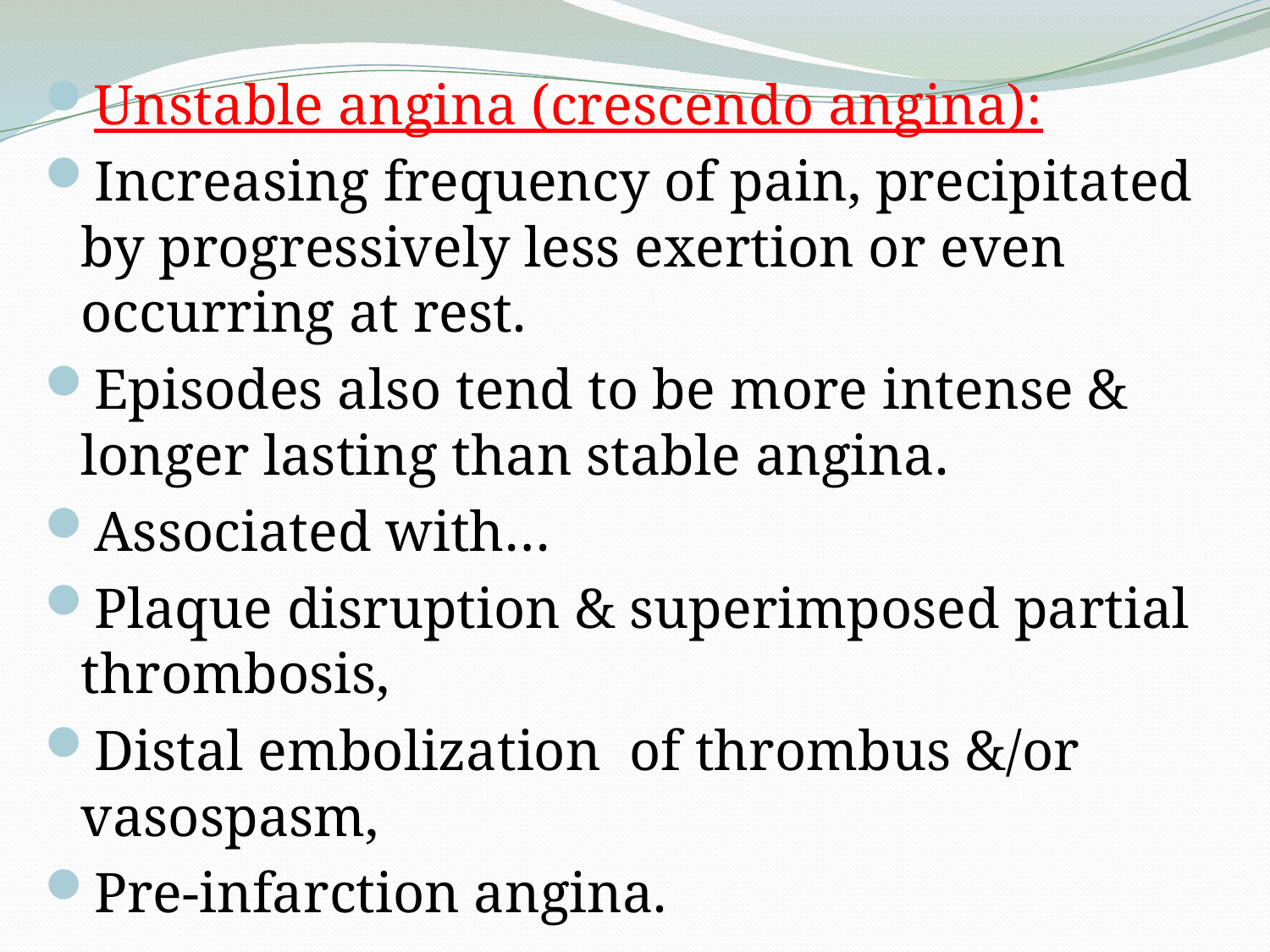

Unstable angina (crescendo angina):
Increasing frequency of pain, precipitated  by progressively less exertion or even occurring at rest.
Episodes also tend to be more intense & longer lasting than stable angina.
Associated with…
Plaque disruption & superimposed partial thrombosis,
Distal embolization  of thrombus &/or vasospasm,
Pre-infarction angina.